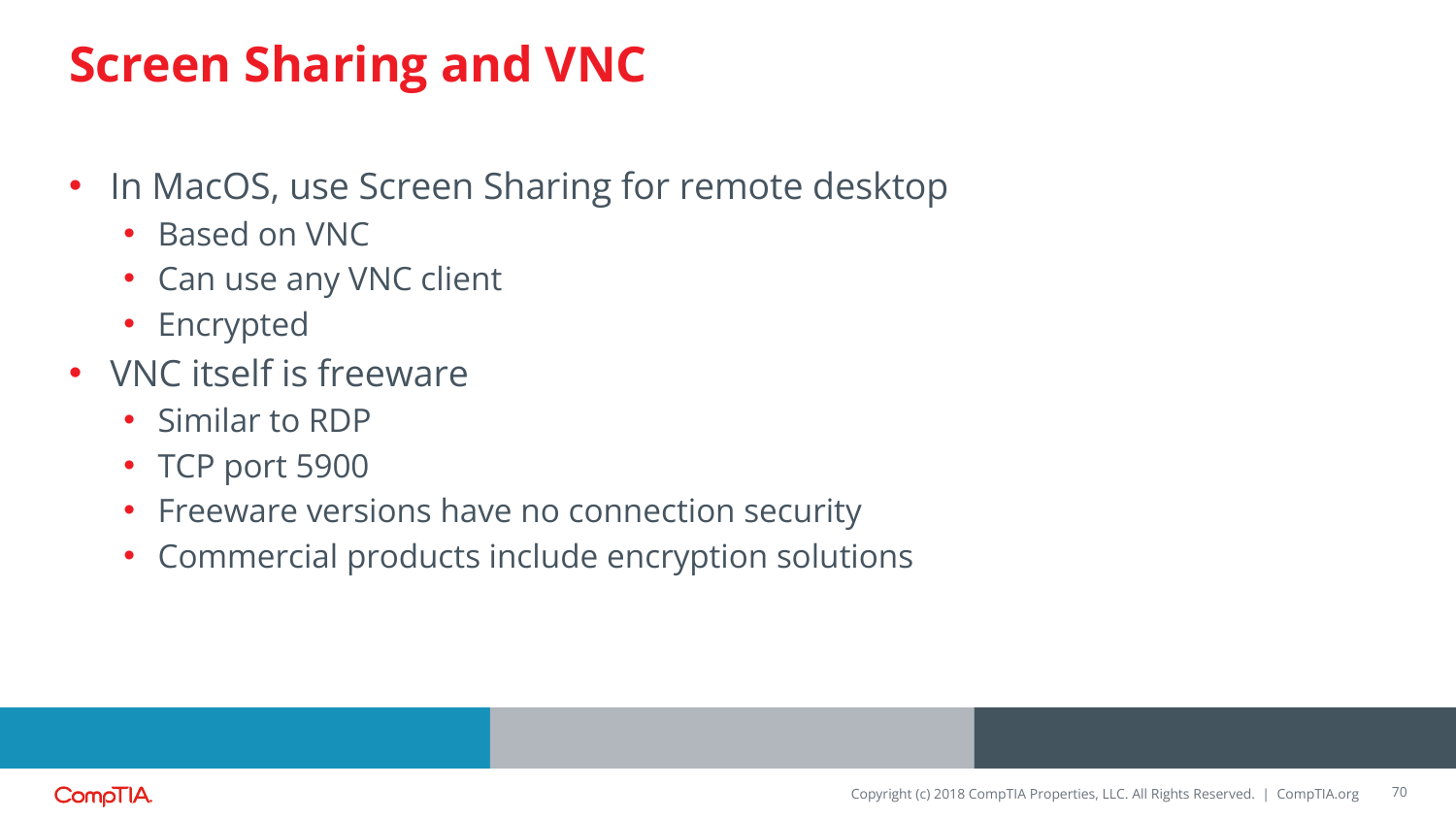

# Screen Sharing and VNC
In MacOS, use Screen Sharing for remote desktop
Based on VNC
Can use any VNC client
Encrypted
VNC itself is freeware
Similar to RDP
TCP port 5900
Freeware versions have no connection security
Commercial products include encryption solutions
70